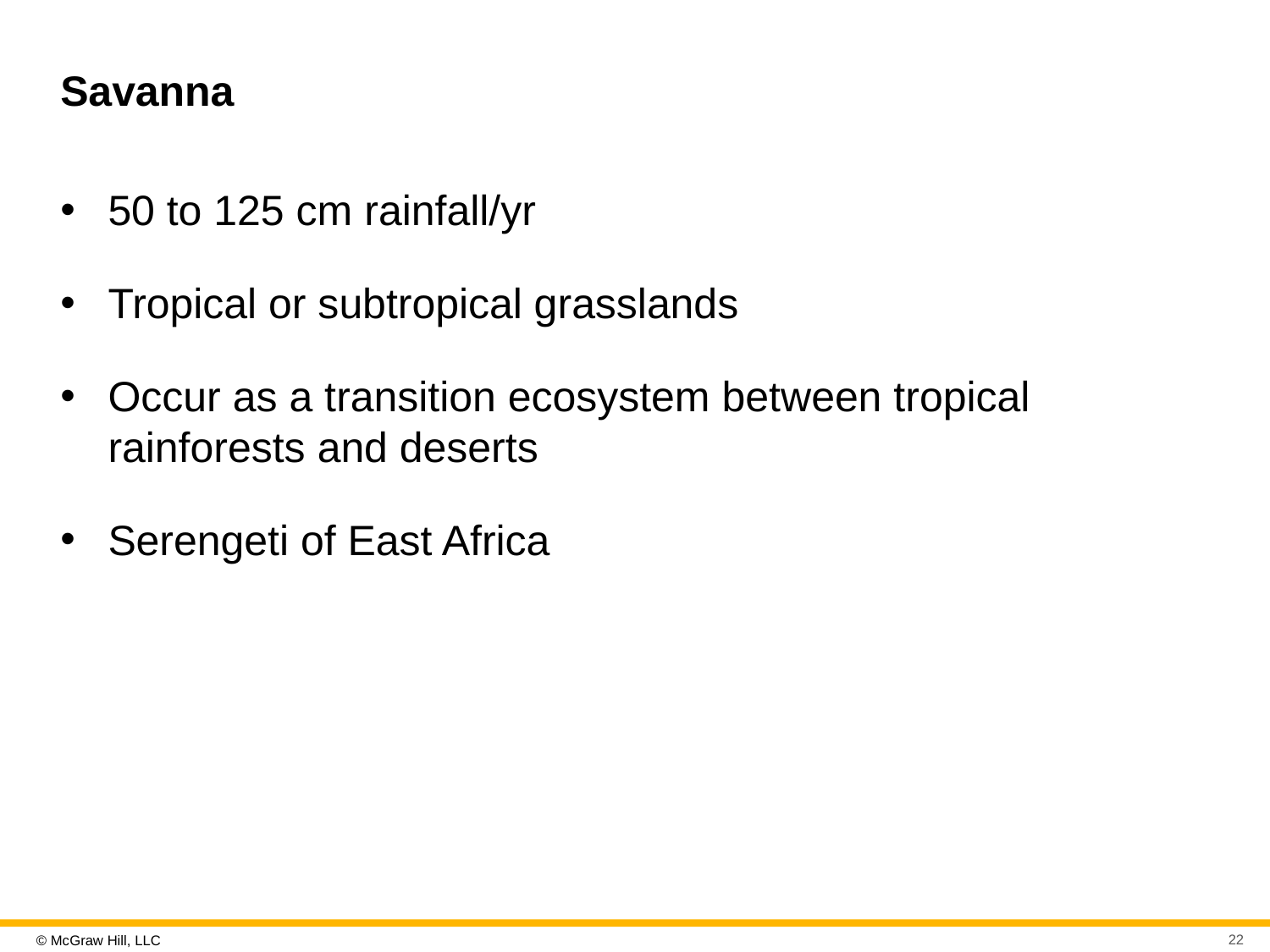

# Savanna
50 to 125 cm rainfall/yr
Tropical or subtropical grasslands
Occur as a transition ecosystem between tropical rainforests and deserts
Serengeti of East Africa
22